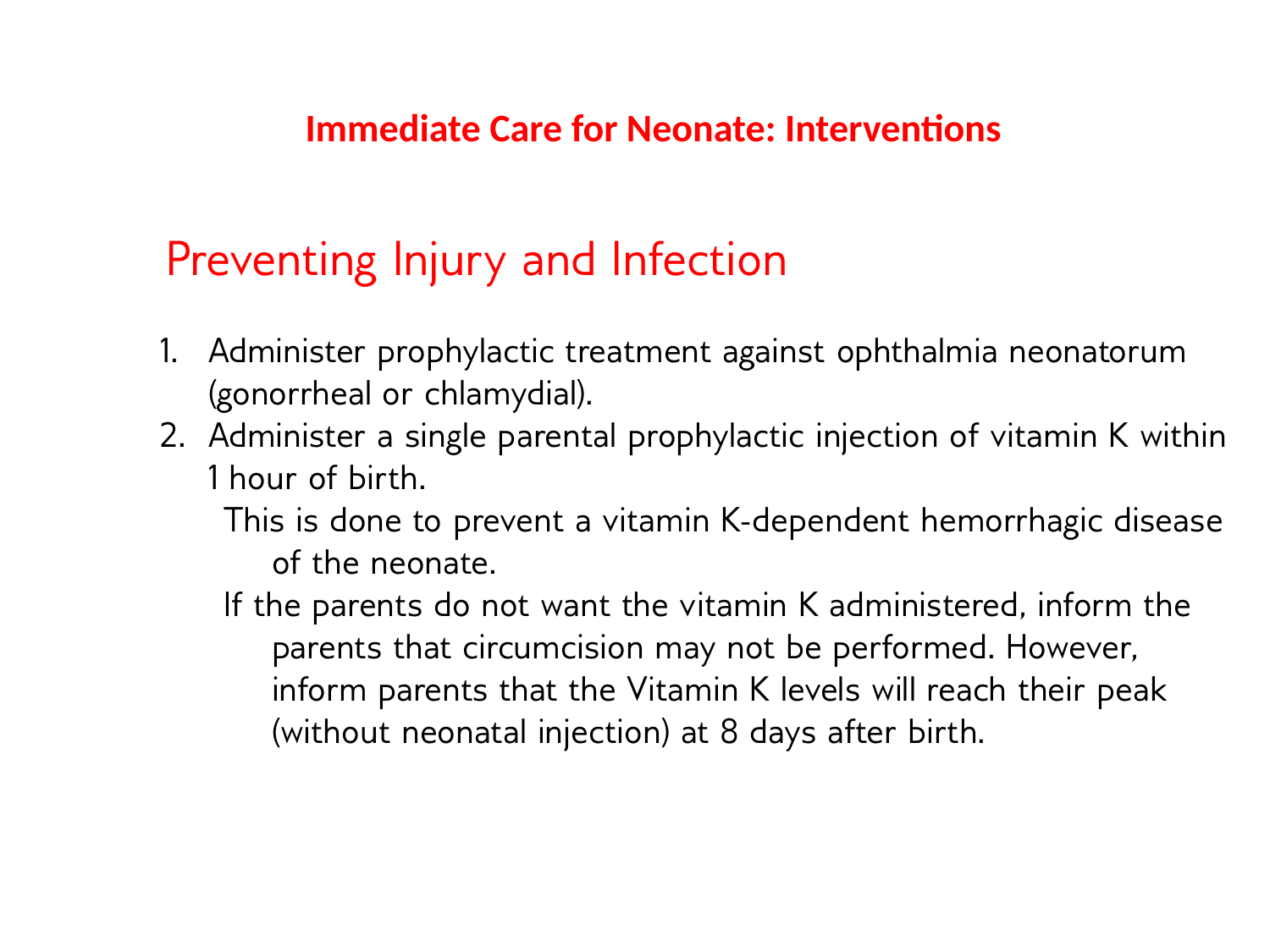

Immediate Care for Neonate: Interventions

     Preventing Injury and Infection

Administer prophylactic treatment against ophthalmia neonatorum (gonorrheal or chlamydial).
Administer a single parental prophylactic injection of vitamin K within 1 hour of birth.
This is done to prevent a vitamin K-dependent hemorrhagic disease of the neonate.
If the parents do not want the vitamin K administered, inform the parents that circumcision may not be performed. However, inform parents that the Vitamin K levels will reach their peak (without neonatal injection) at 8 days after birth.